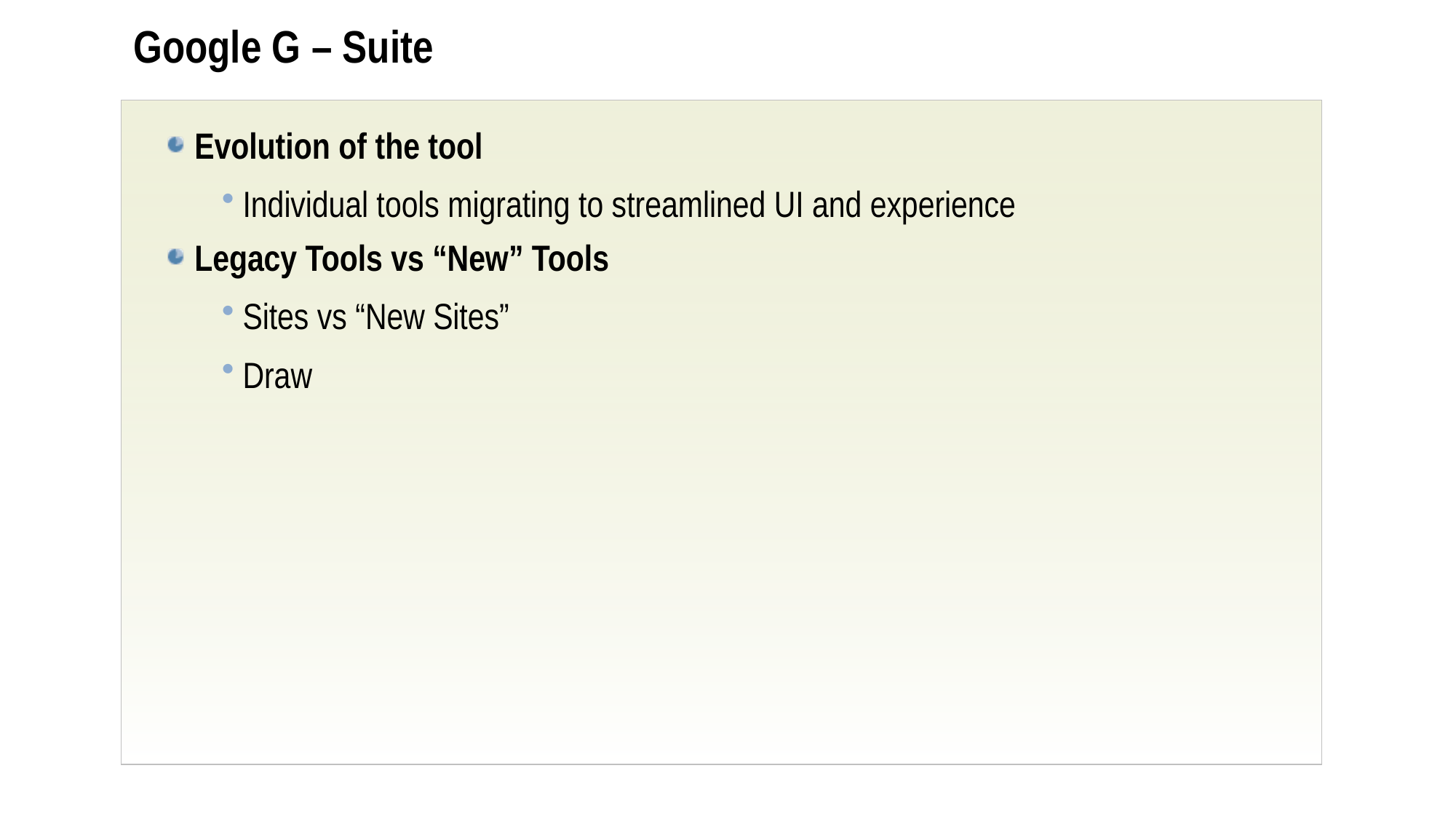

# Google G – Suite
Evolution of the tool
Individual tools migrating to streamlined UI and experience
Legacy Tools vs “New” Tools
Sites vs “New Sites”
Draw